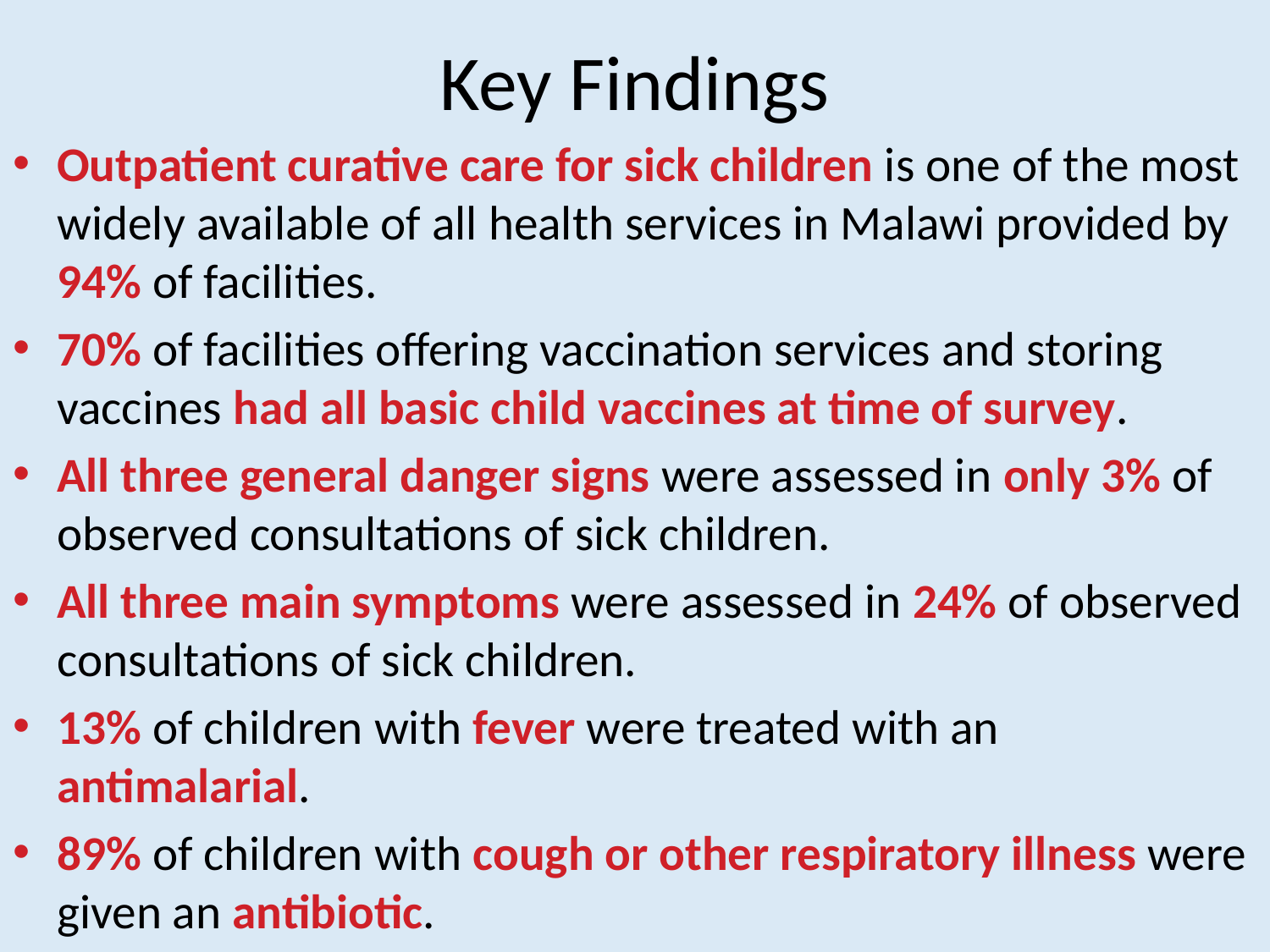

# Key Findings
Outpatient curative care for sick children is one of the most widely available of all health services in Malawi provided by 94% of facilities.
70% of facilities offering vaccination services and storing vaccines had all basic child vaccines at time of survey.
All three general danger signs were assessed in only 3% of observed consultations of sick children.
All three main symptoms were assessed in 24% of observed consultations of sick children.
13% of children with fever were treated with an antimalarial.
89% of children with cough or other respiratory illness were given an antibiotic.